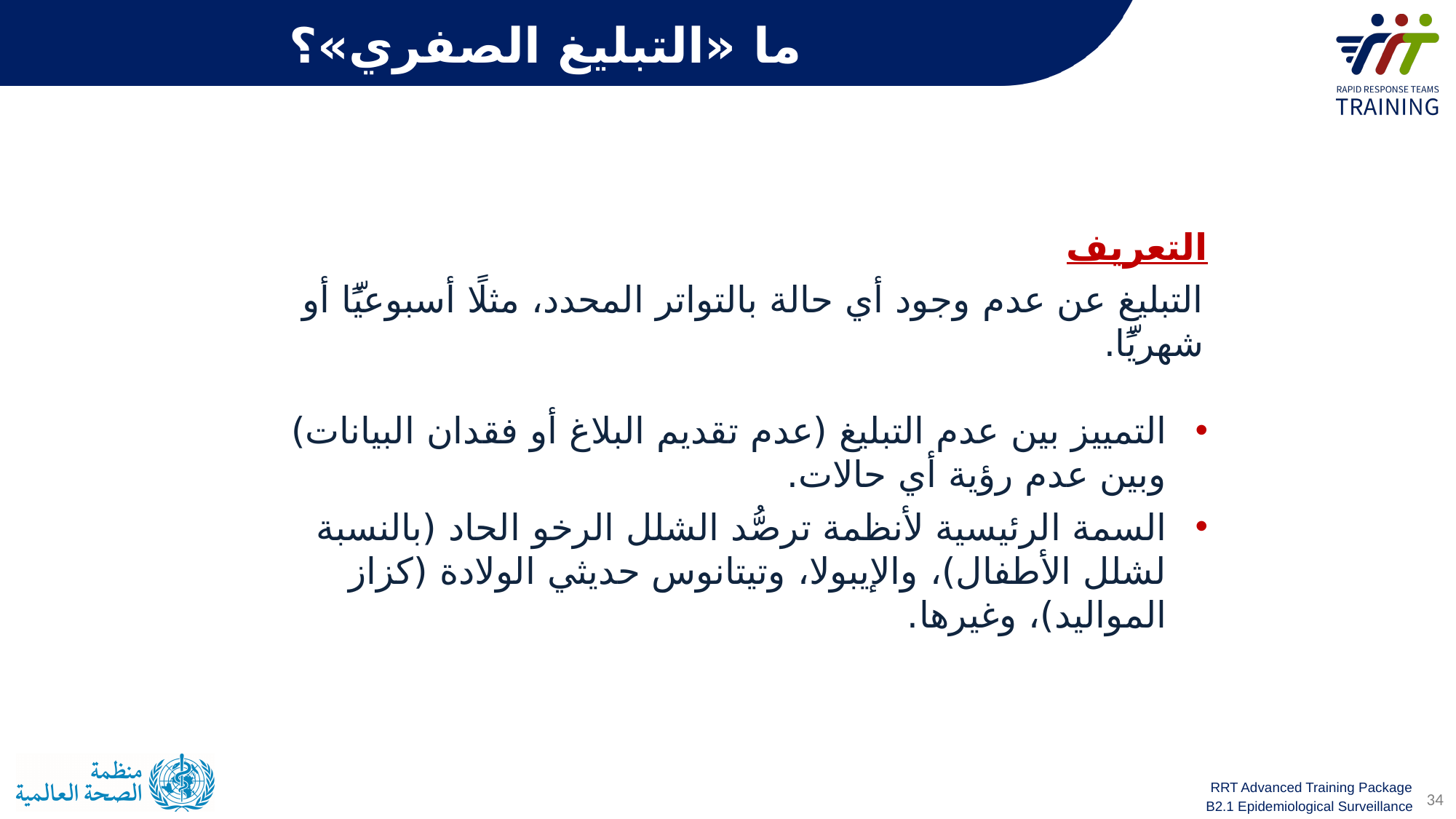

ما «التبليغ الصفري»؟
التعريف
التبليغ عن عدم وجود أي حالة بالتواتر المحدد، مثلًا أسبوعيًّا أو شهريًّا.

التمييز بين عدم التبليغ (عدم تقديم البلاغ أو فقدان البيانات) وبين عدم رؤية أي حالات.
السمة الرئيسية لأنظمة ترصُّد الشلل الرخو الحاد (بالنسبة لشلل الأطفال)، والإيبولا، وتيتانوس حديثي الولادة (كزاز المواليد)، وغيرها.